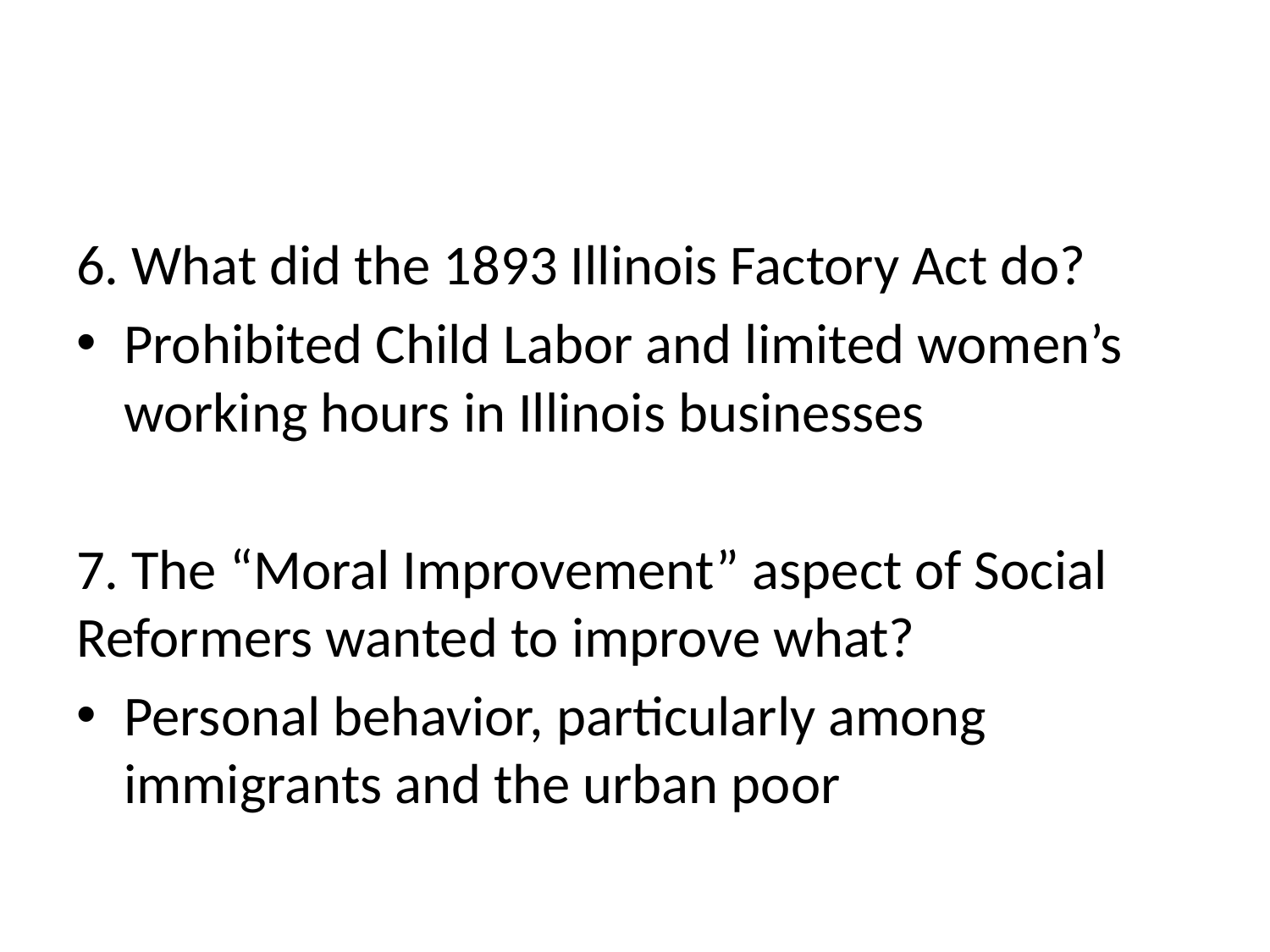

#
6. What did the 1893 Illinois Factory Act do?
Prohibited Child Labor and limited women’s working hours in Illinois businesses

7. The “Moral Improvement” aspect of Social Reformers wanted to improve what?
Personal behavior, particularly among immigrants and the urban poor